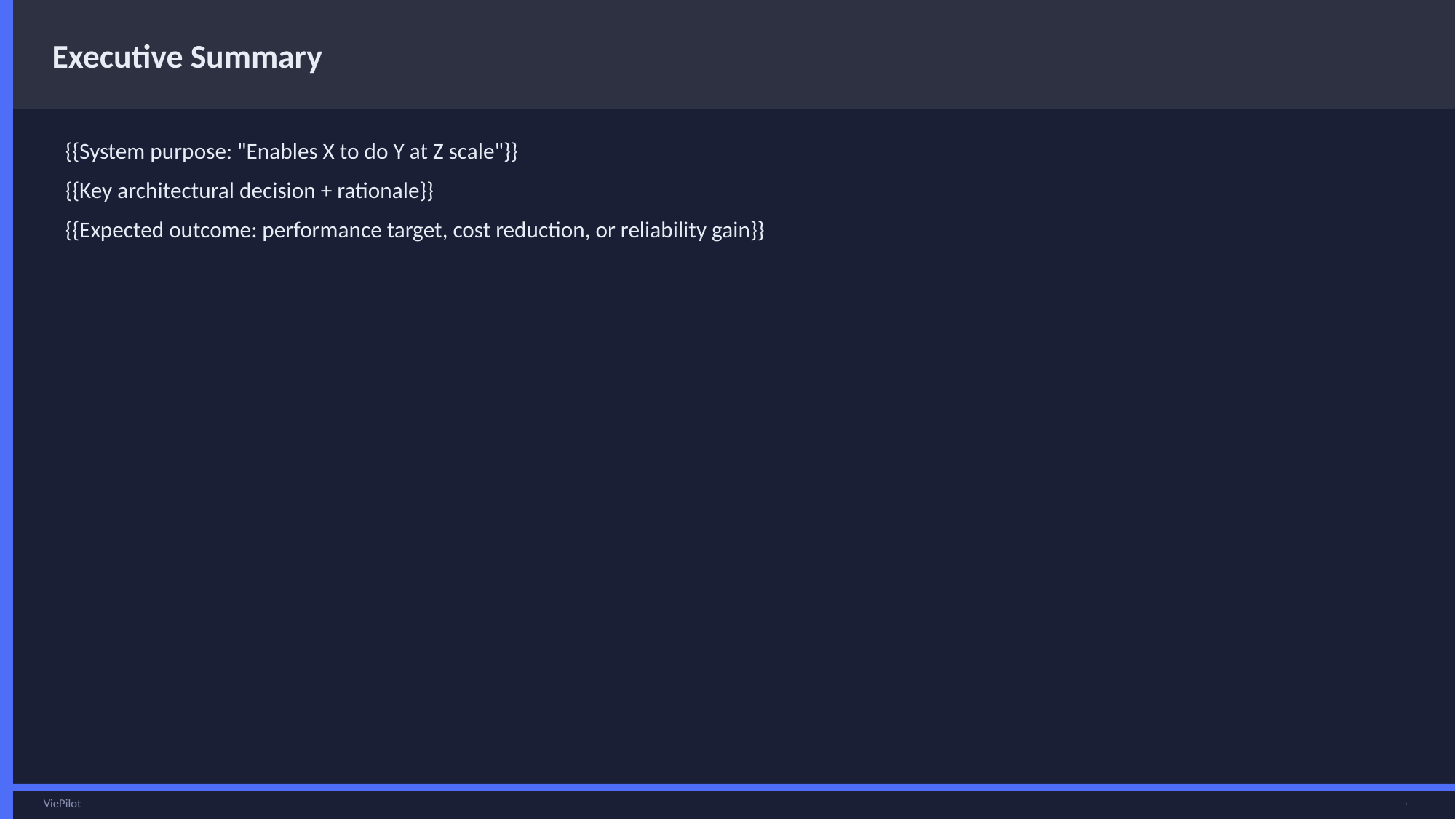

Executive Summary
{{System purpose: "Enables X to do Y at Z scale"}}
{{Key architectural decision + rationale}}
{{Expected outcome: performance target, cost reduction, or reliability gain}}